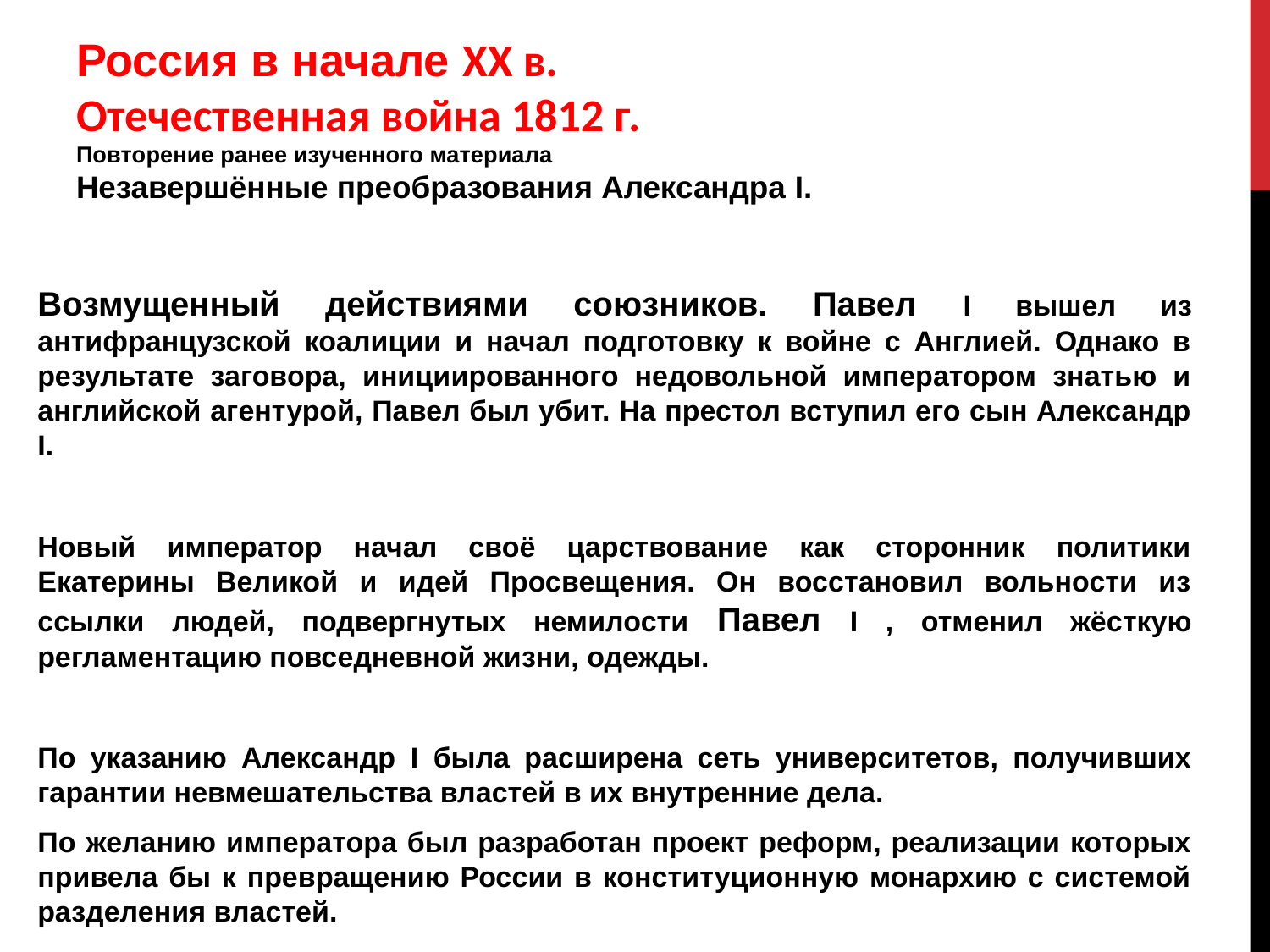

# Россия в начале XX в. Отечественная война 1812 г. Повторение ранее изученного материала Незавершённые преобразования Александра I.
Возмущенный действиями союзников. Павел I вышел из антифранцузской коалиции и начал подготовку к войне с Англией. Однако в результате заговора, инициированного недовольной императором знатью и английской агентурой, Павел был убит. На престол вступил его сын Александр I.

Новый император начал своё царствование как сторонник политики Екатерины Великой и идей Просвещения. Он восстановил вольности из ссылки людей, подвергнутых немилости Павел I , отменил жёсткую регламентацию повседневной жизни, одежды.

По указанию Александр I была расширена сеть университетов, получивших гарантии невмешательства властей в их внутренние дела.
По желанию императора был разработан проект реформ, реализации которых привела бы к превращению России в конституционную монархию с системой разделения властей.